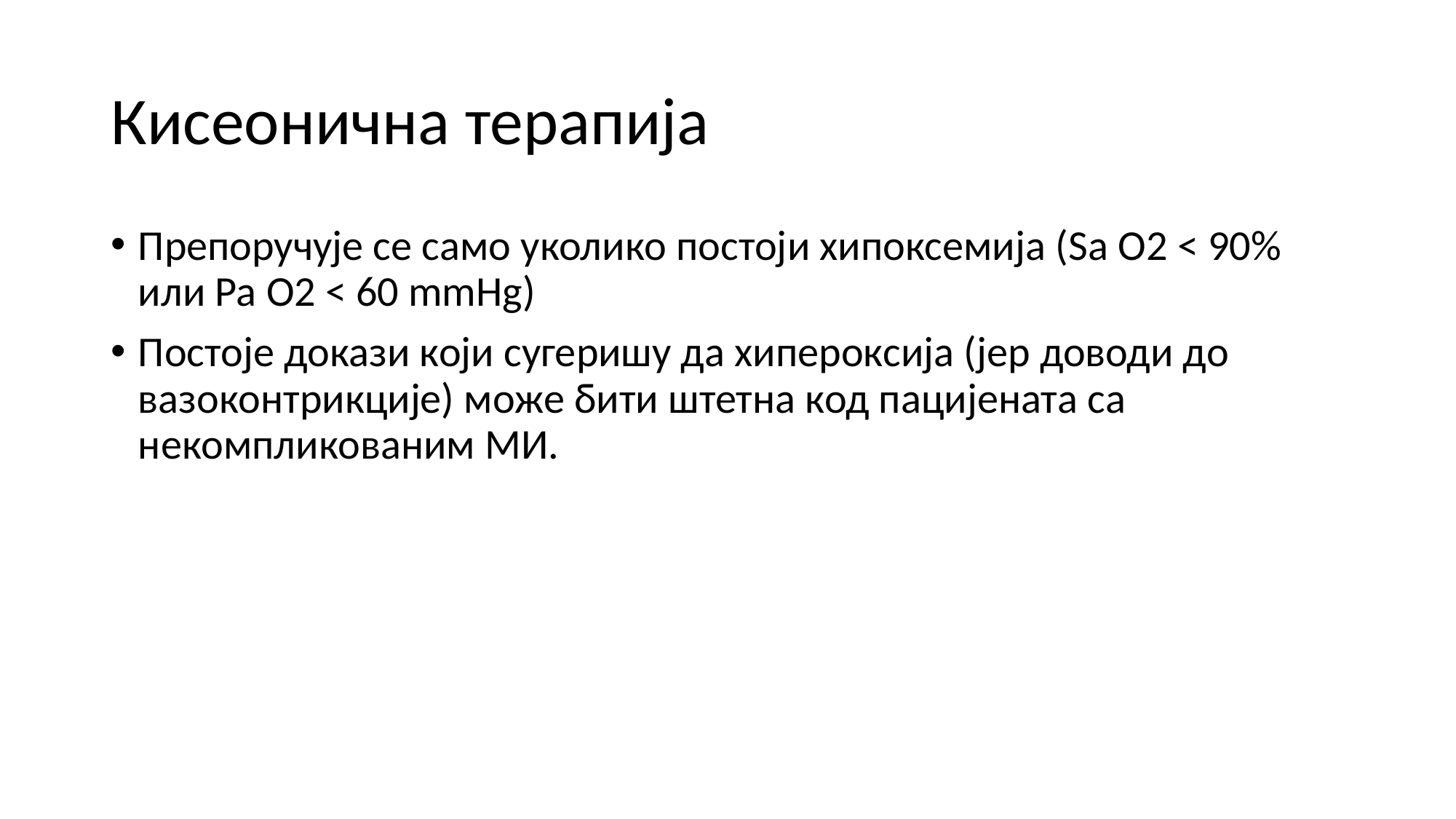

# Кисеонична терапија
Препоручује се само уколико постоји хипоксемија (Sa O2 < 90% или Pa O2 < 60 mmHg)
Постоје докази који сугеришу да хипероксија (јер доводи до вазоконтрикције) може бити штетна код пацијената са некомпликованим МИ.